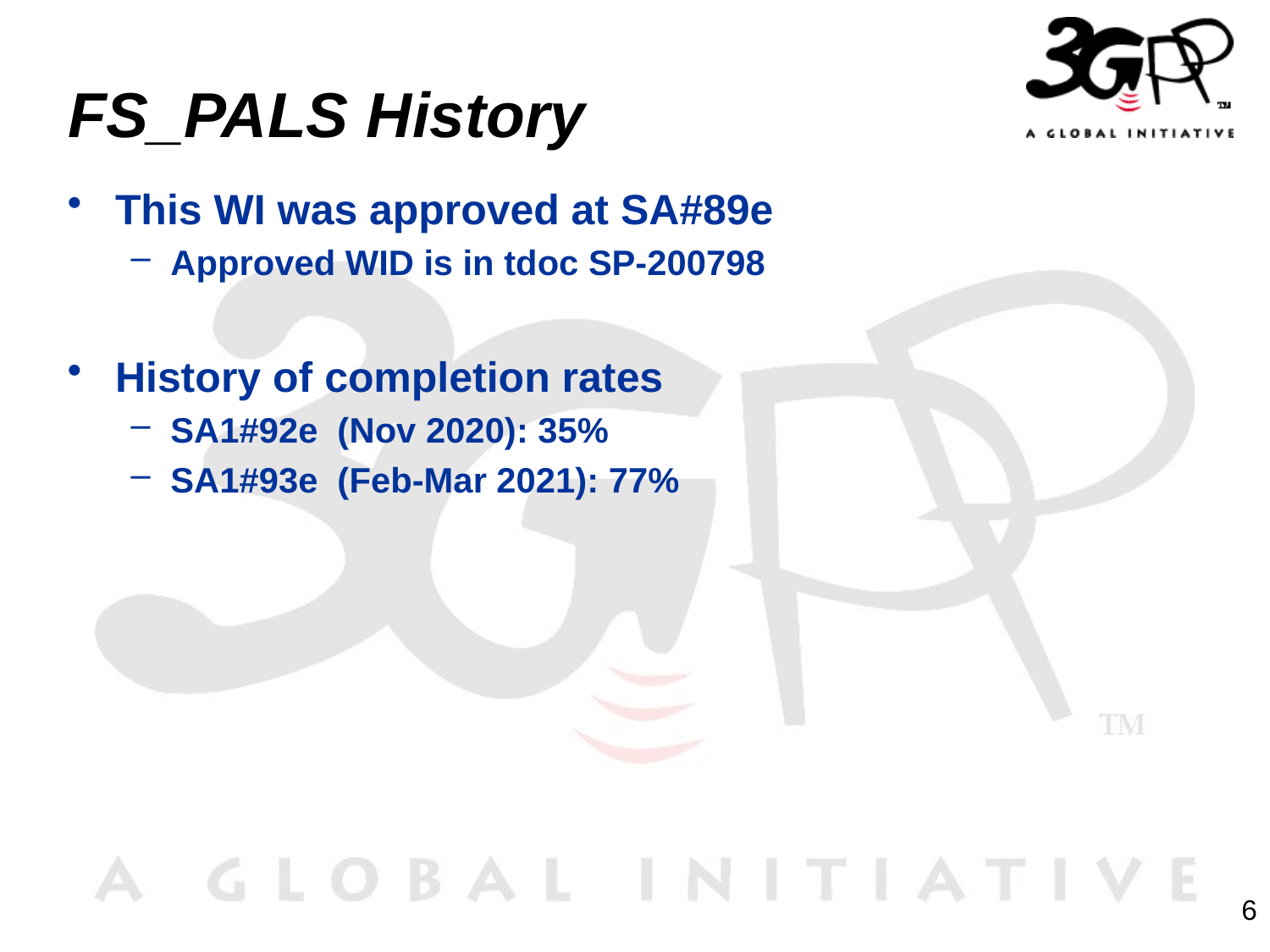

# FS_PALS History
This WI was approved at SA#89e
Approved WID is in tdoc SP-200798

History of completion rates
SA1#92e  (Nov 2020): 35%
SA1#93e  (Feb-Mar 2021): 77%

6